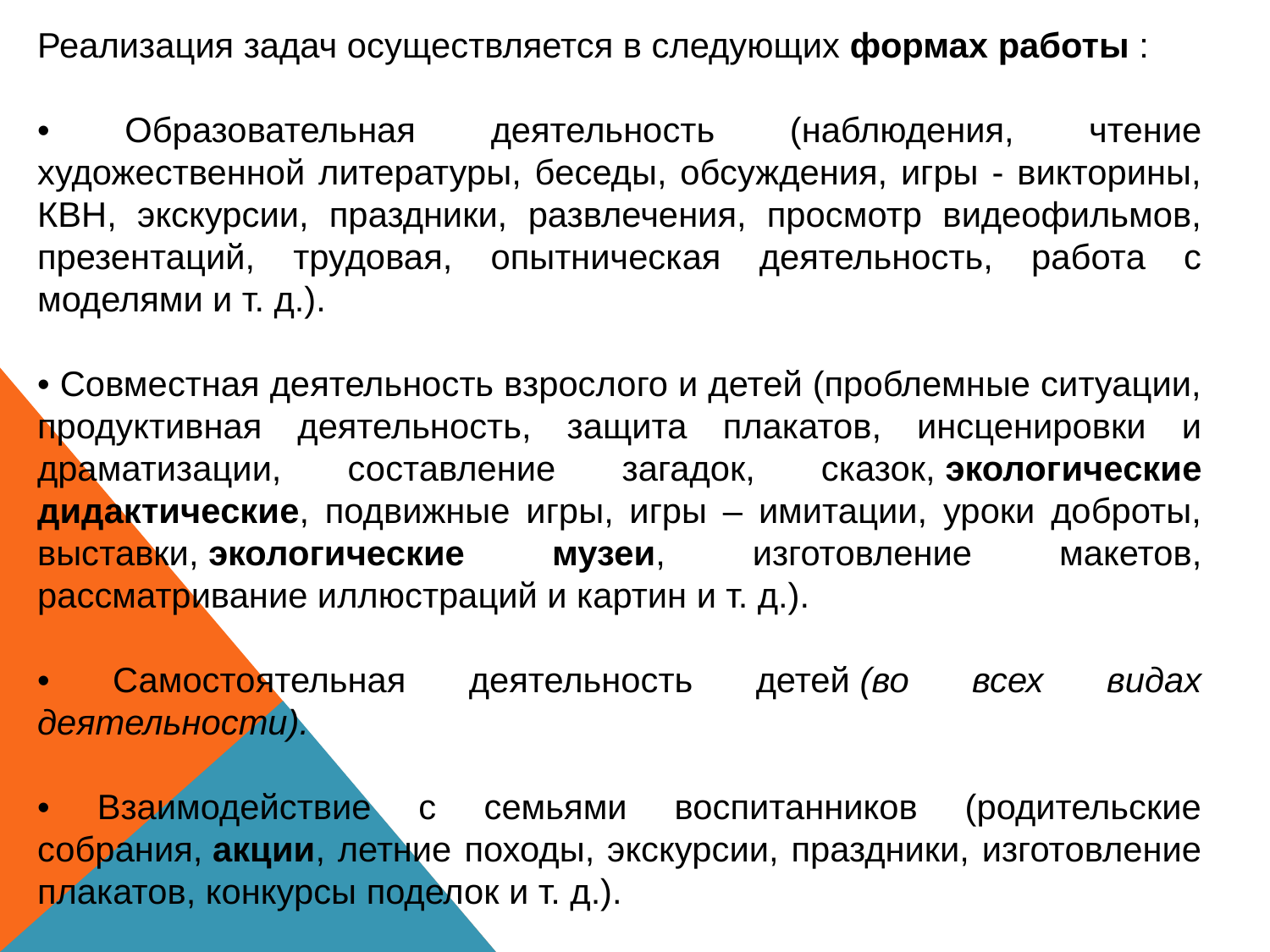

Реализация задач осуществляется в следующих формах работы :

• Образовательная деятельность (наблюдения, чтение художественной литературы, беседы, обсуждения, игры - викторины, КВН, экскурсии, праздники, развлечения, просмотр видеофильмов, презентаций, трудовая, опытническая деятельность, работа с моделями и т. д.).

• Совместная деятельность взрослого и детей (проблемные ситуации, продуктивная деятельность, защита плакатов, инсценировки и драматизации, составление загадок, сказок, экологические дидактические, подвижные игры, игры – имитации, уроки доброты, выставки, экологические музеи, изготовление макетов, рассматривание иллюстраций и картин и т. д.).

• Самостоятельная деятельность детей (во всех видах деятельности).

• Взаимодействие с семьями воспитанников (родительские собрания, акции, летние походы, экскурсии, праздники, изготовление плакатов, конкурсы поделок и т. д.).